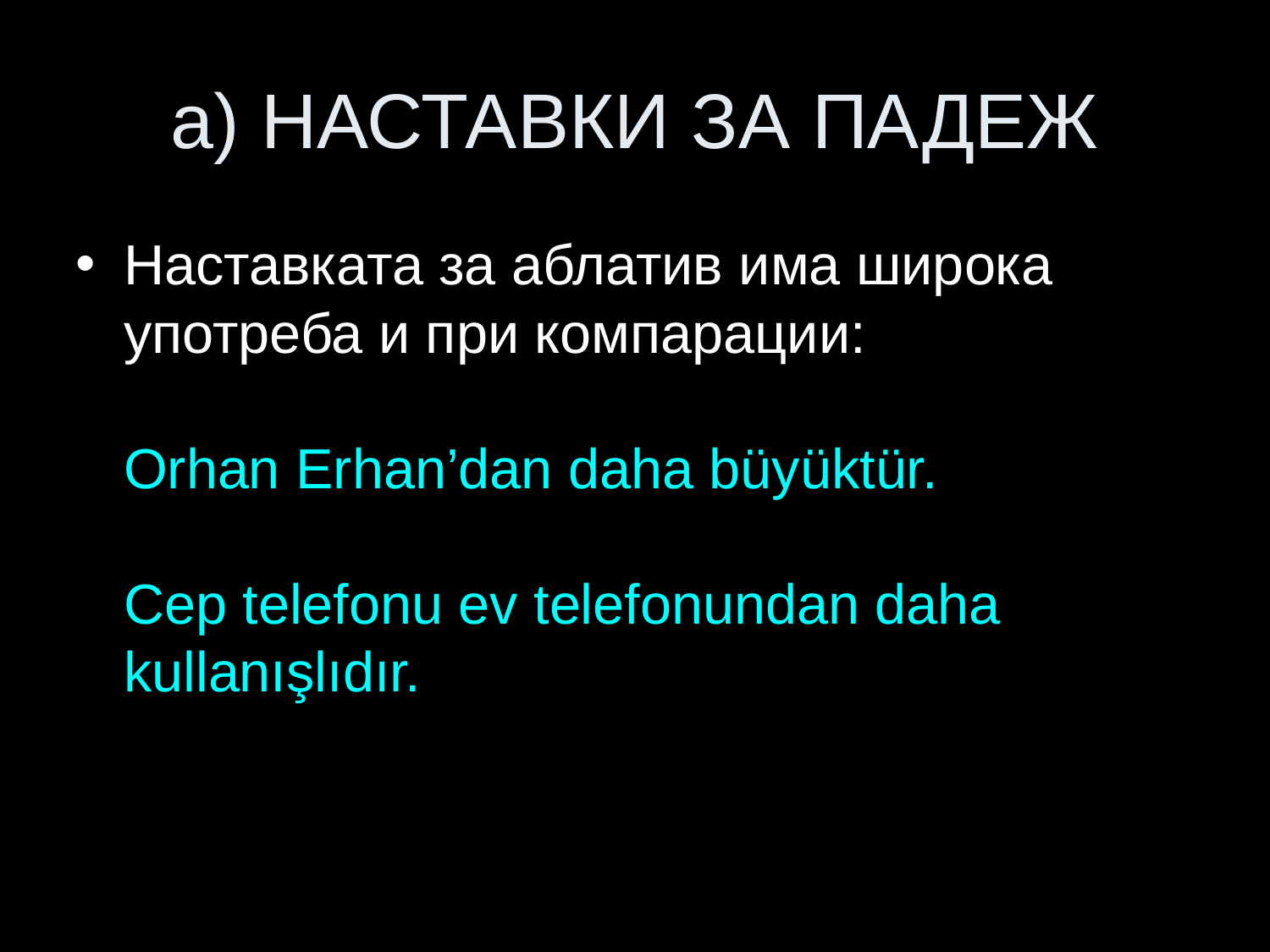

# a) НАСТАВКИ ЗА ПАДЕЖ
Наставката за аблатив има широка употреба и при компарации:
Orhan Erhan’dan daha büyüktür.
Cep telefonu ev telefonundan daha kullanışlıdır.